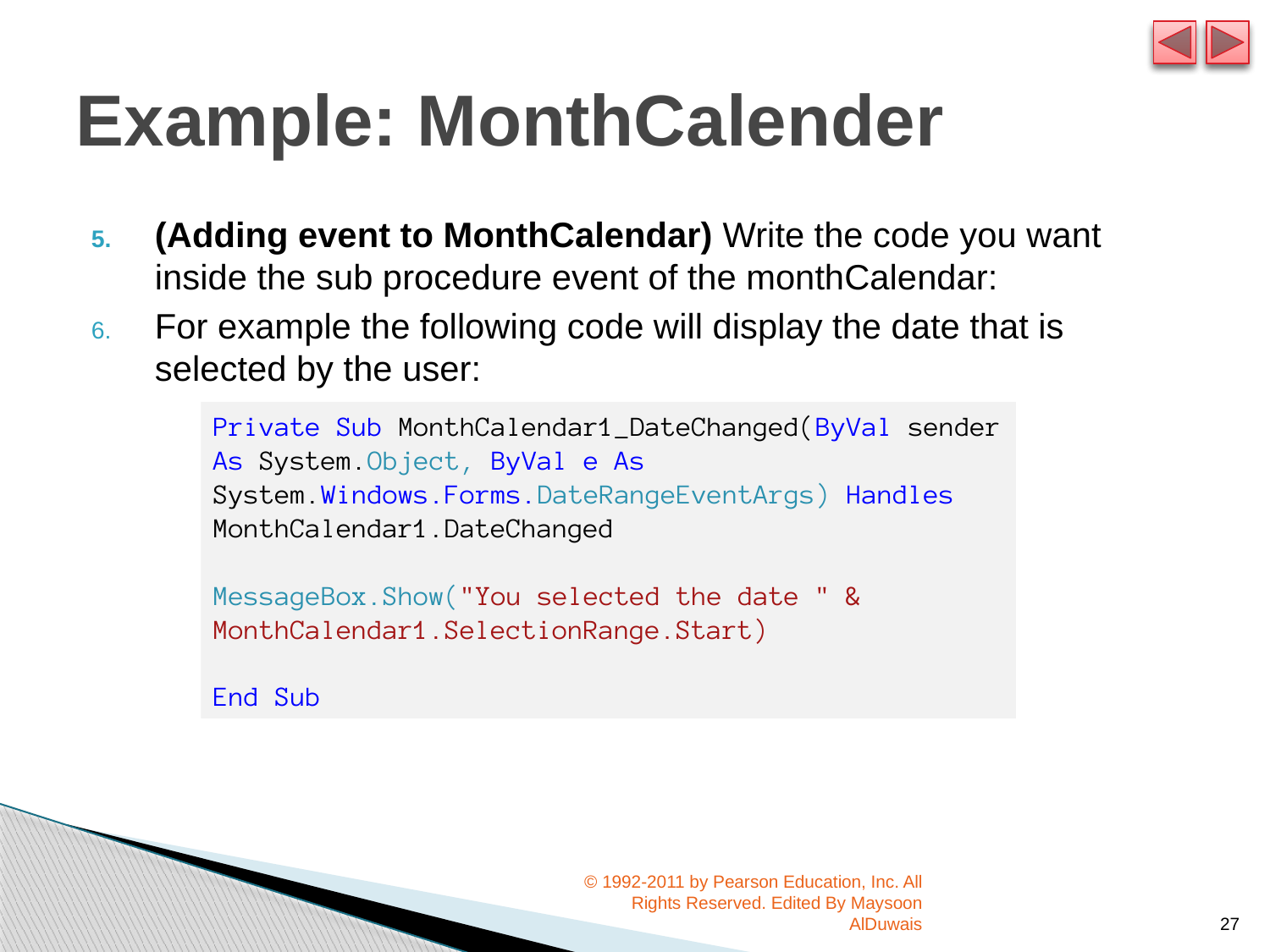

# Example: MonthCalender
(Adding event to MonthCalendar) Write the code you want inside the sub procedure event of the monthCalendar:
For example the following code will display the date that is selected by the user:
Private Sub MonthCalendar1_DateChanged(ByVal sender As System.Object, ByVal e As System.Windows.Forms.DateRangeEventArgs) Handles MonthCalendar1.DateChanged

MessageBox.Show("You selected the date " & MonthCalendar1.SelectionRange.Start)

End Sub
© 1992-2011 by Pearson Education, Inc. All Rights Reserved. Edited By Maysoon AlDuwais
27